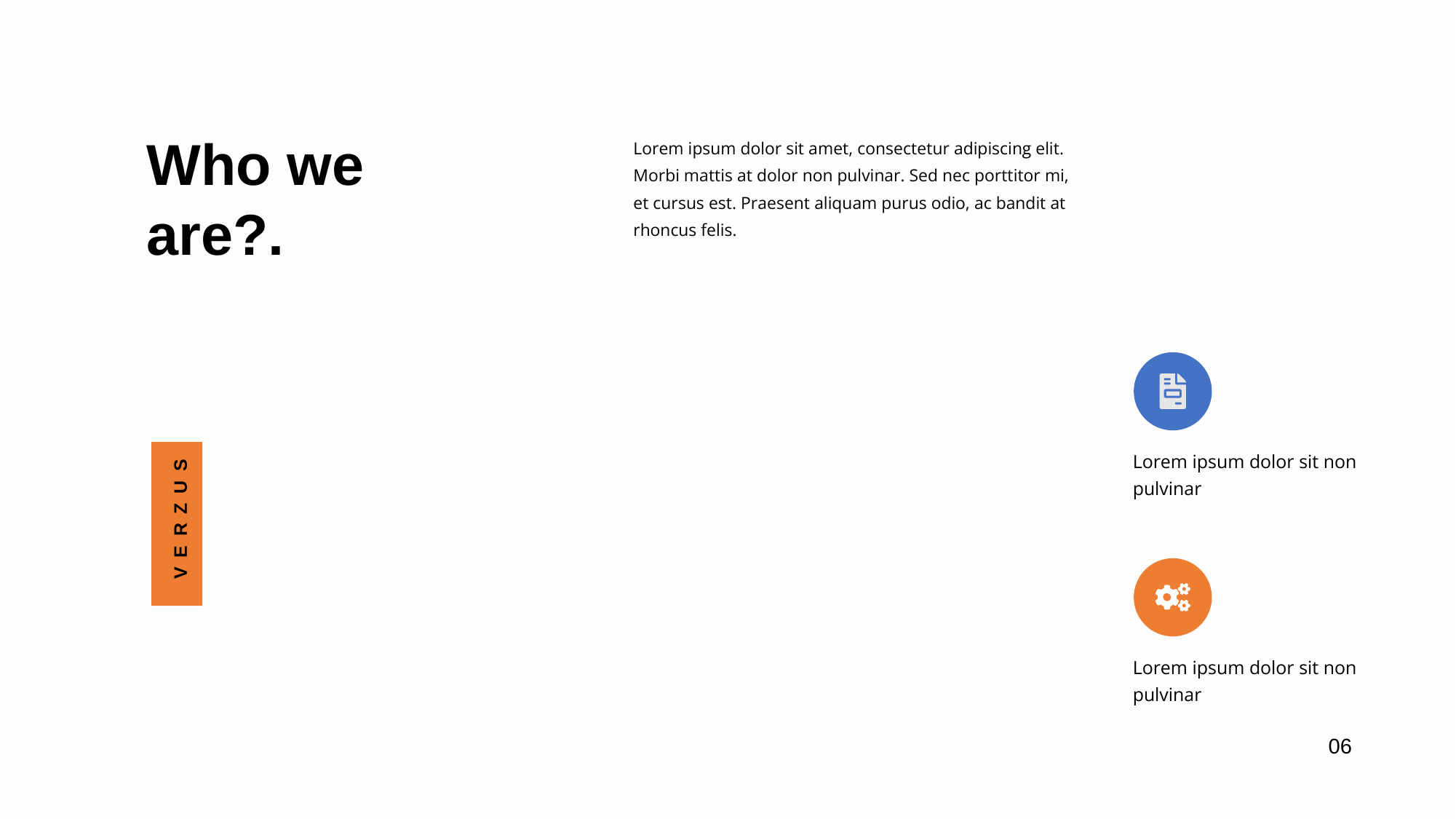

Who we are?.
Lorem ipsum dolor sit amet, consectetur adipiscing elit. Morbi mattis at dolor non pulvinar. Sed nec porttitor mi, et cursus est. Praesent aliquam purus odio, ac bandit at rhoncus felis.

Lorem ipsum dolor sit non pulvinar

VERZUS

Lorem ipsum dolor sit non pulvinar
06